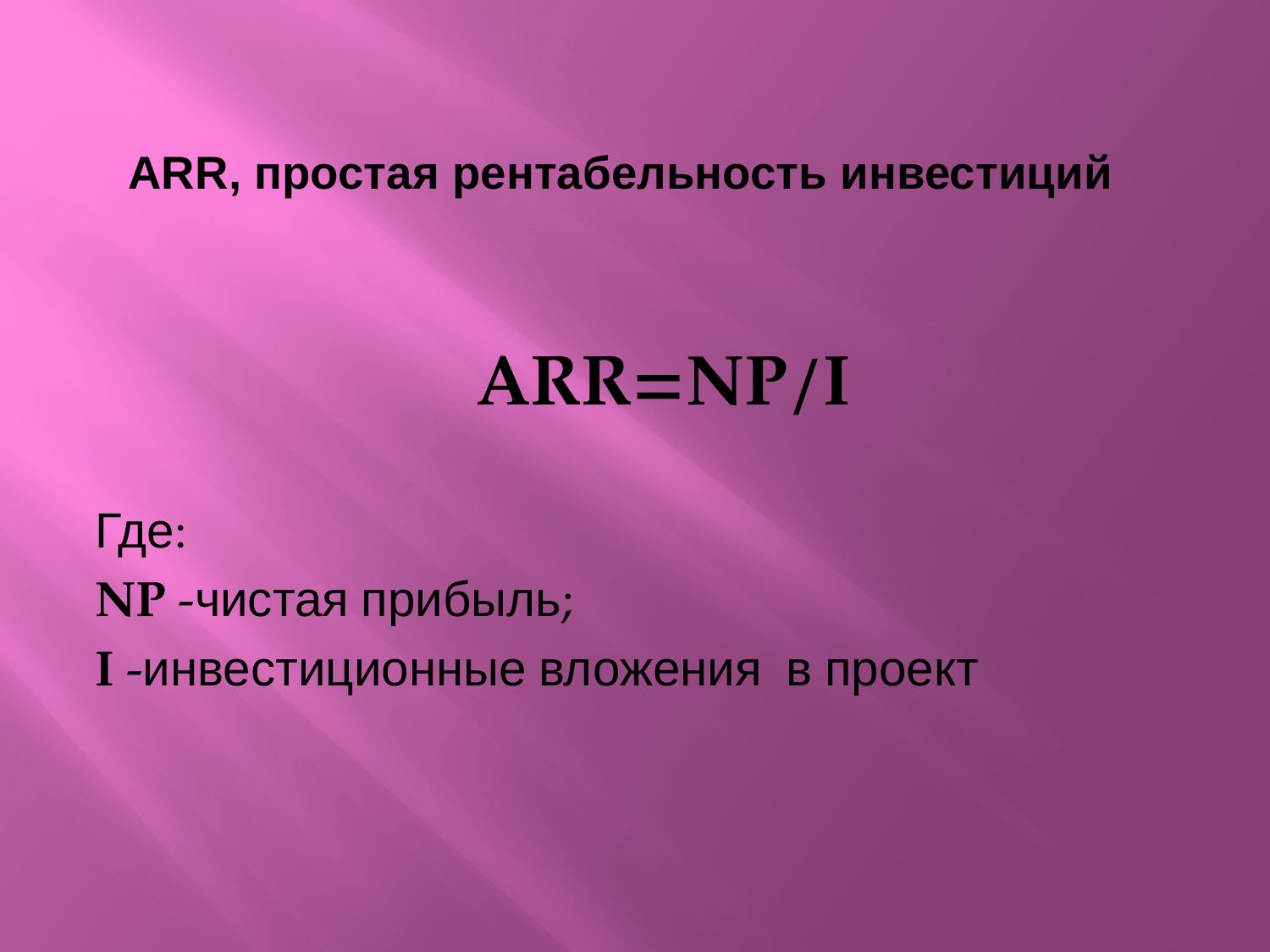

# ARR, простая рентабельность инвестиций

                        ARR=NP/I

Где:
NP -чистая прибыль;
I -инвестиционные вложения  в проект